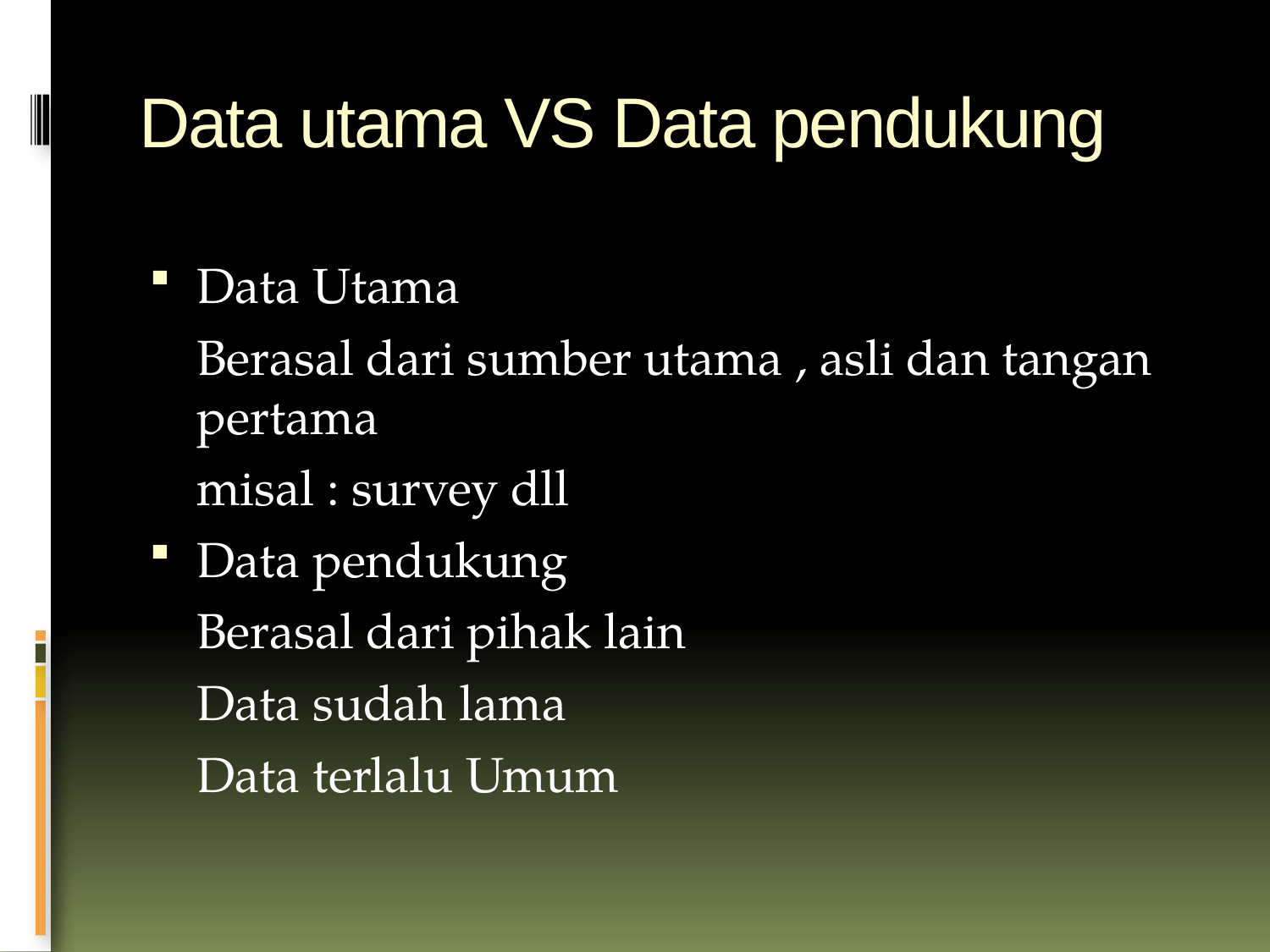

# Data utama VS Data pendukung
Data Utama
	Berasal dari sumber utama , asli dan tangan pertama
	misal : survey dll
Data pendukung
	Berasal dari pihak lain
	Data sudah lama
	Data terlalu Umum